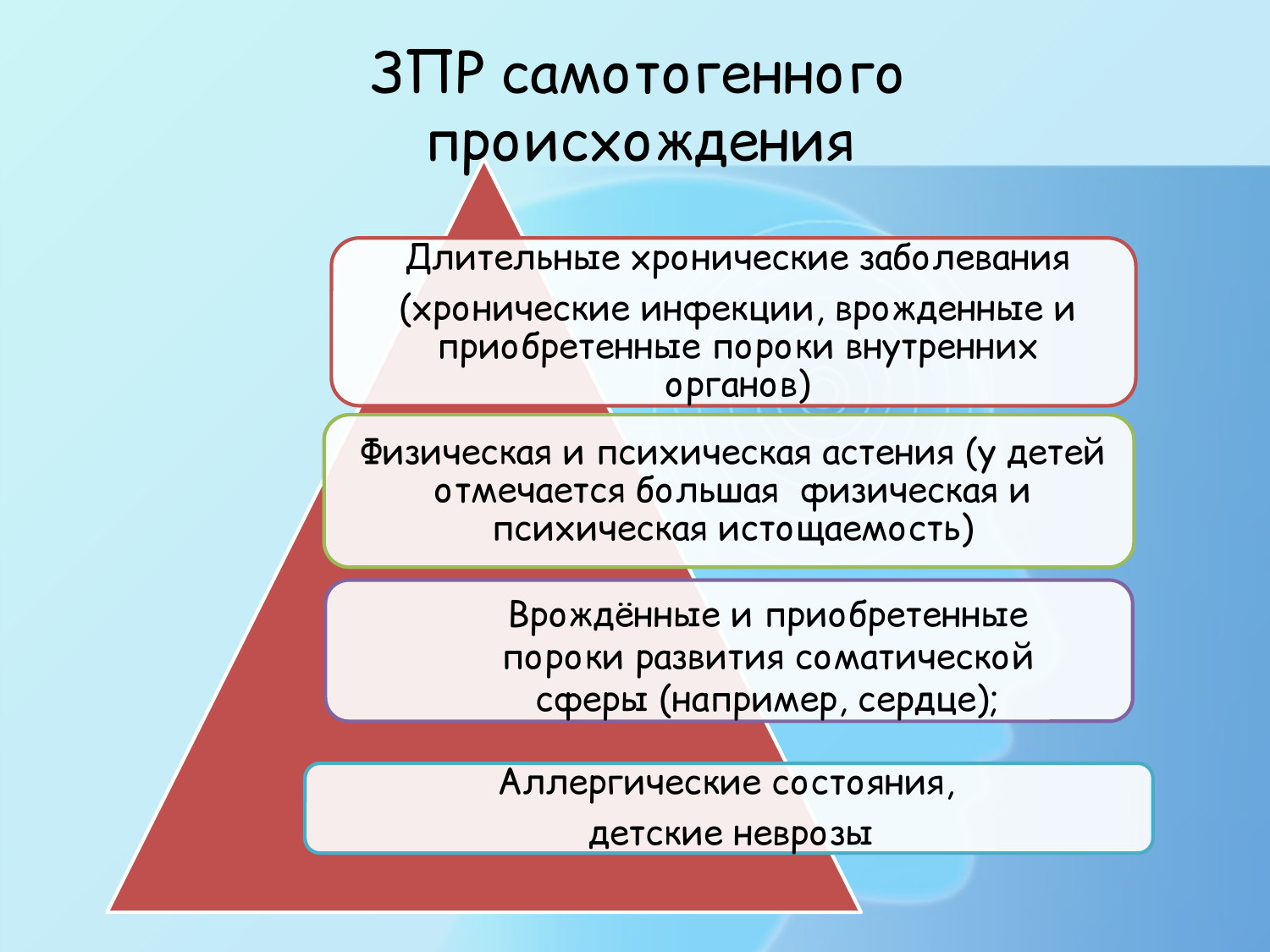

ЗПР самотогенного
происхождения

Длительные хронические заболевания
(хронические инфекции, врожденные и приобретенные пороки внутренних органов)
Физическая и психическая астения (у детей отмечается большая  физическая и психическая истощаемость)

Аллергические состояния,
детские неврозы
Врождённые и приобретенные пороки развития соматической сферы (например, сердце);